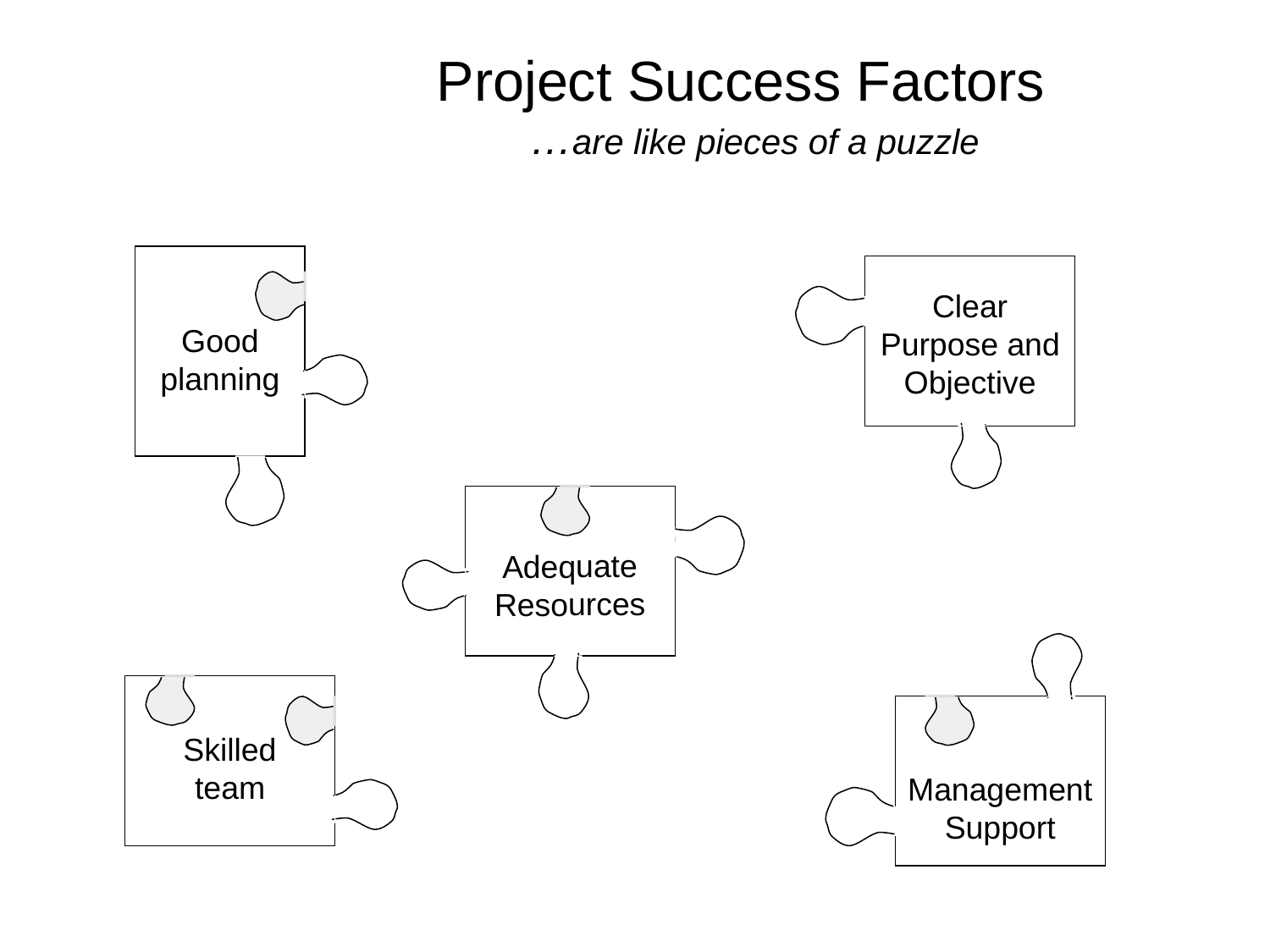

Project Success Factors
 …are like pieces of a puzzle

Clear Purpose and Objective
Good planning

Adequate Resources

Skilled team
Management Support